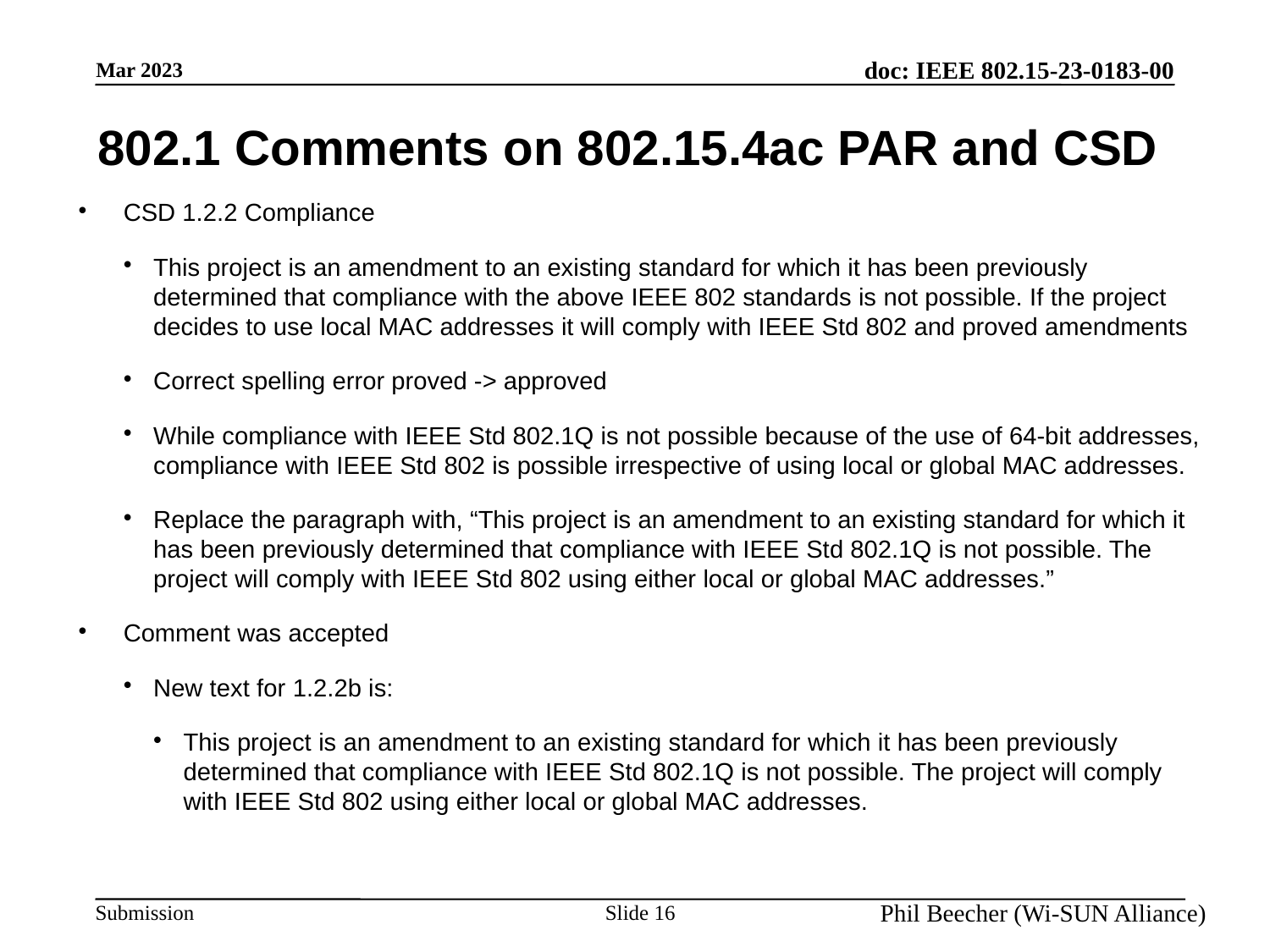

802.1 Comments on 802.15.4ac PAR and CSD
CSD 1.2.2 Compliance
This project is an amendment to an existing standard for which it has been previously determined that compliance with the above IEEE 802 standards is not possible. If the project decides to use local MAC addresses it will comply with IEEE Std 802 and proved amendments
Correct spelling error proved -> approved
While compliance with IEEE Std 802.1Q is not possible because of the use of 64-bit addresses, compliance with IEEE Std 802 is possible irrespective of using local or global MAC addresses.
Replace the paragraph with, “This project is an amendment to an existing standard for which it has been previously determined that compliance with IEEE Std 802.1Q is not possible. The project will comply with IEEE Std 802 using either local or global MAC addresses.”
Comment was accepted
New text for 1.2.2b is:
This project is an amendment to an existing standard for which it has been previously determined that compliance with IEEE Std 802.1Q is not possible. The project will comply with IEEE Std 802 using either local or global MAC addresses.
Slide 16